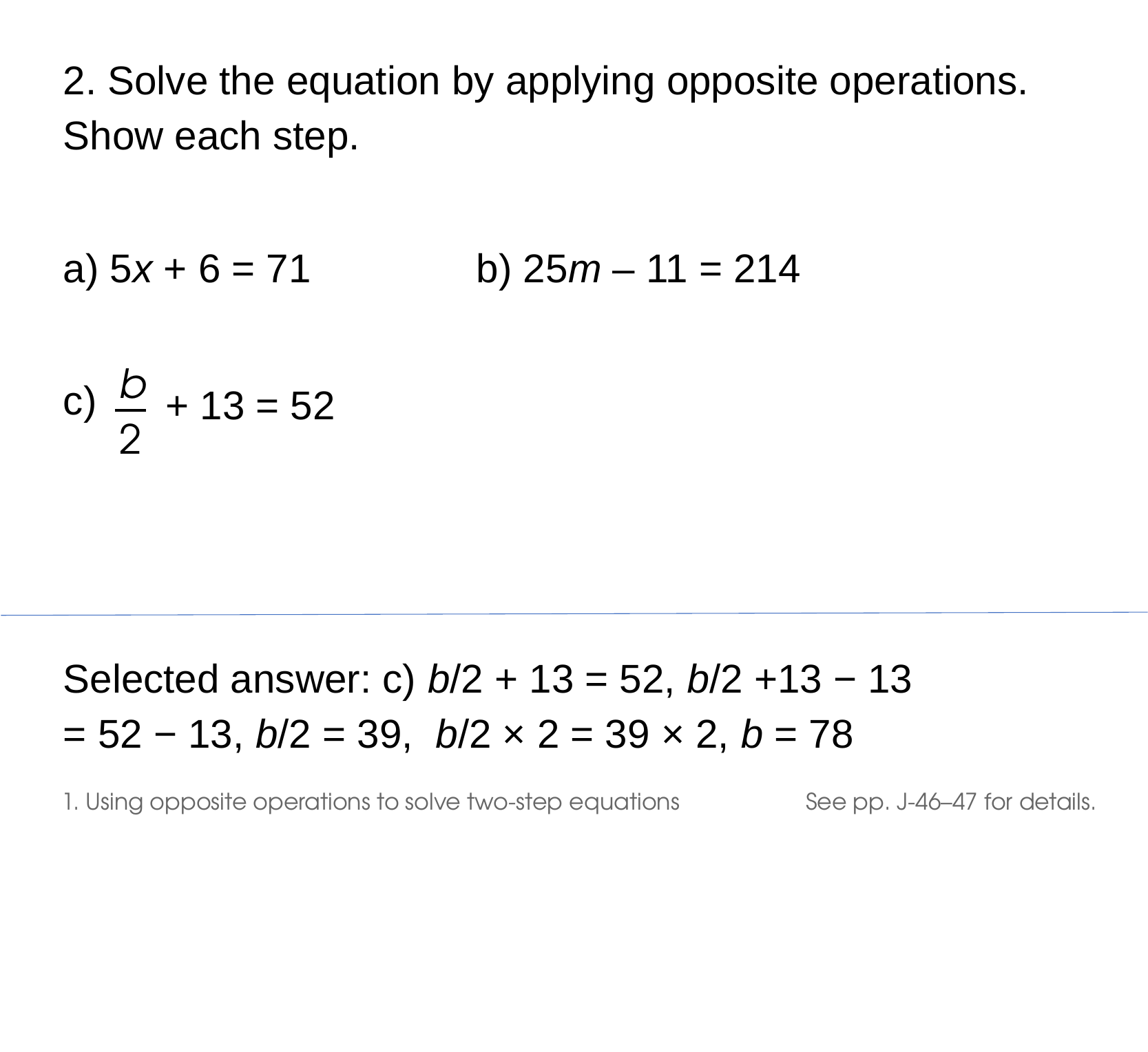

2. Solve the equation by applying opposite operations. Show each step.

a) 5x + 6 = 71		b) 25m – 11 = 214

c)
b
2
+ 13 = 52
Selected answer: c) b/2 + 13 = 52, b/2 +13 − 13
​= 52 − 13, b/2 = 39,  b/2 × 2 = 39 × 2, b = 78
1. Using opposite operations to solve two-step equations
See pp. J-46–47 for details.